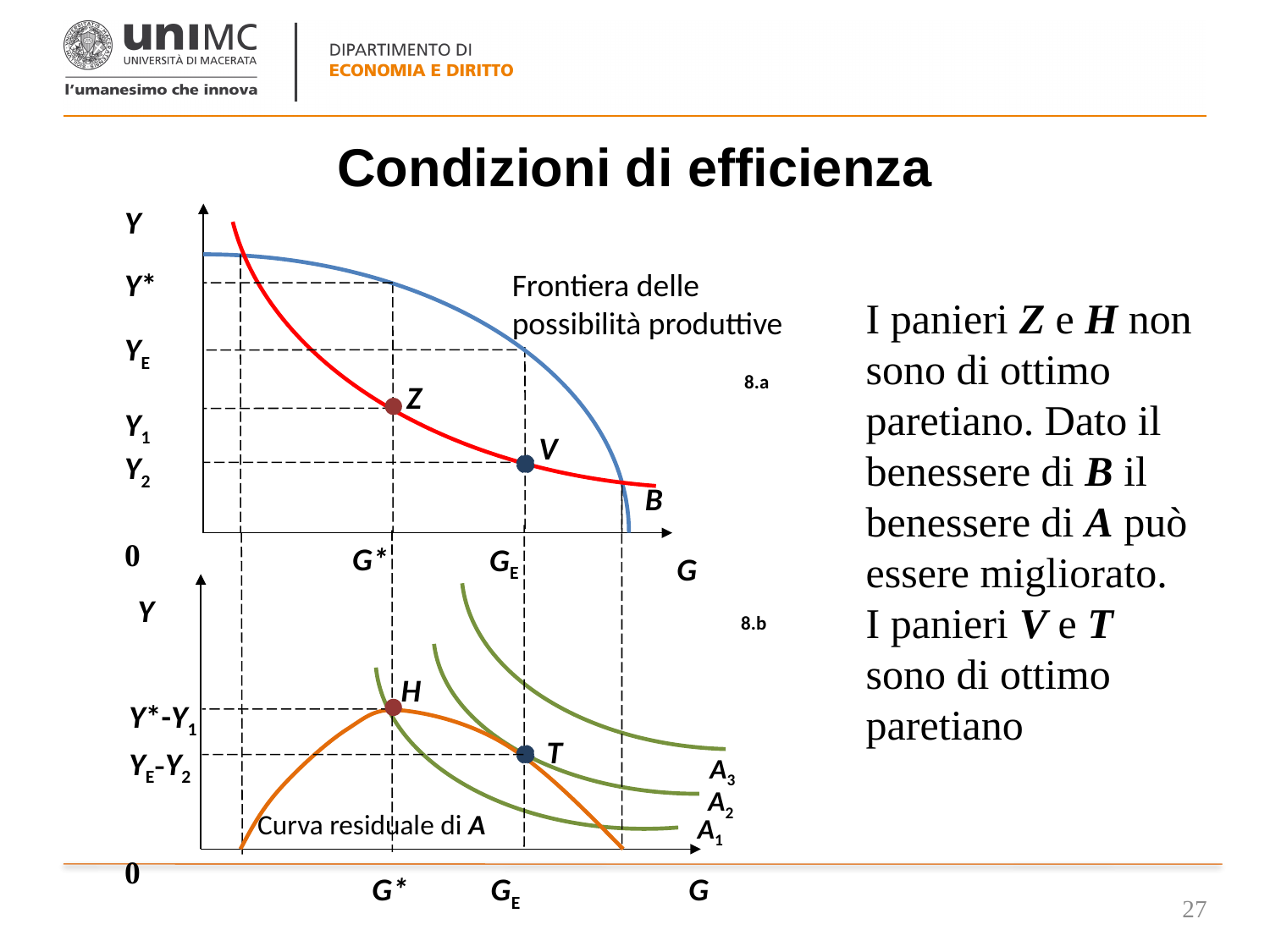

# Condizioni di efficienza

Y

Y*
Frontiera delle possibilità produttive

YE

8.a
Z
Y1

V
Y2

B

0
G*
GE
G
I panieri Z e H non sono di ottimo paretiano. Dato il benessere di B il benessere di A può essere migliorato.
I panieri V e T sono di ottimo paretiano

Y
G*
GE
G

0
8.b

A2
A1
A3
H
Y*-Y1

T
YE-Y2

Curva residuale di A
27